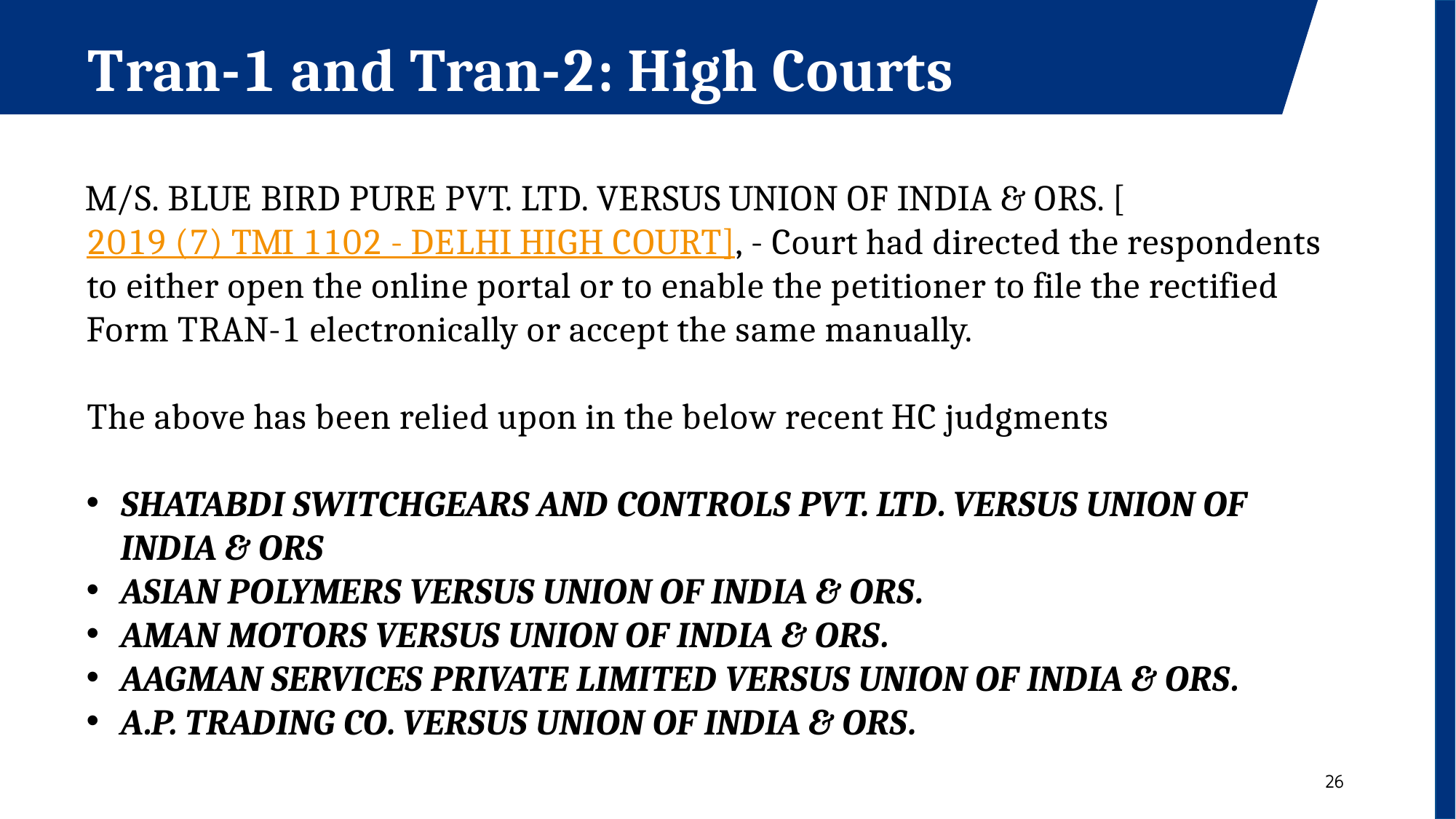

Tran-1 and Tran-2: High Courts
M/S. BLUE BIRD PURE PVT. LTD. VERSUS UNION OF INDIA & ORS. [2019 (7) TMI 1102 - DELHI HIGH COURT], - Court had directed the respondents to either open the online portal or to enable the petitioner to file the rectified Form TRAN-1 electronically or accept the same manually.

The above has been relied upon in the below recent HC judgments

SHATABDI SWITCHGEARS AND CONTROLS PVT. LTD. VERSUS UNION OF INDIA & ORS
ASIAN POLYMERS VERSUS UNION OF INDIA & ORS.
AMAN MOTORS VERSUS UNION OF INDIA & ORS.
AAGMAN SERVICES PRIVATE LIMITED VERSUS UNION OF INDIA & ORS.
A.P. TRADING CO. VERSUS UNION OF INDIA & ORS.

26